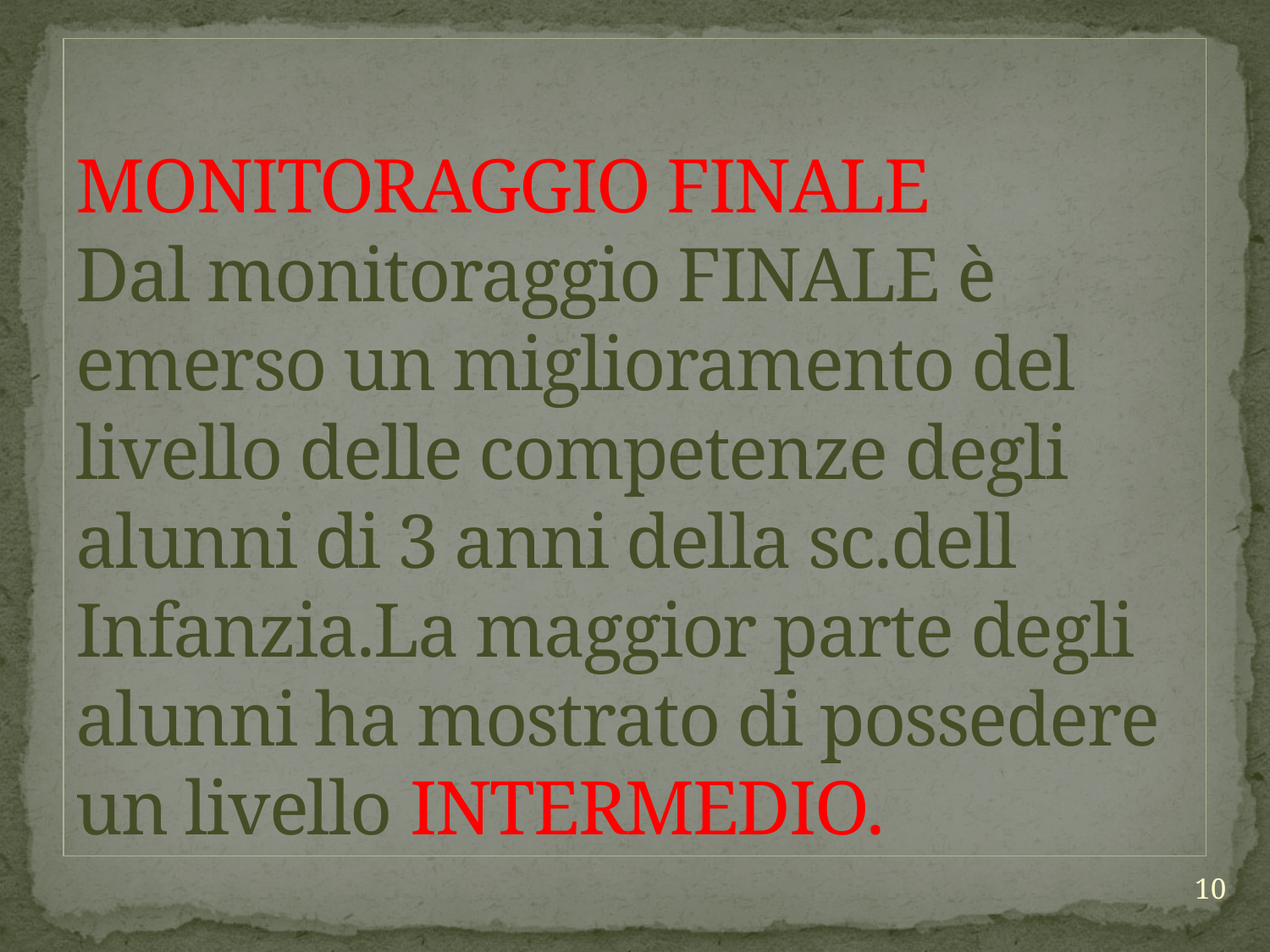

# MONITORAGGIO FINALE Dal monitoraggio FINALE è emerso un miglioramento del livello delle competenze degli alunni di 3 anni della sc.dell Infanzia.La maggior parte degli alunni ha mostrato di possedere un livello INTERMEDIO.
10